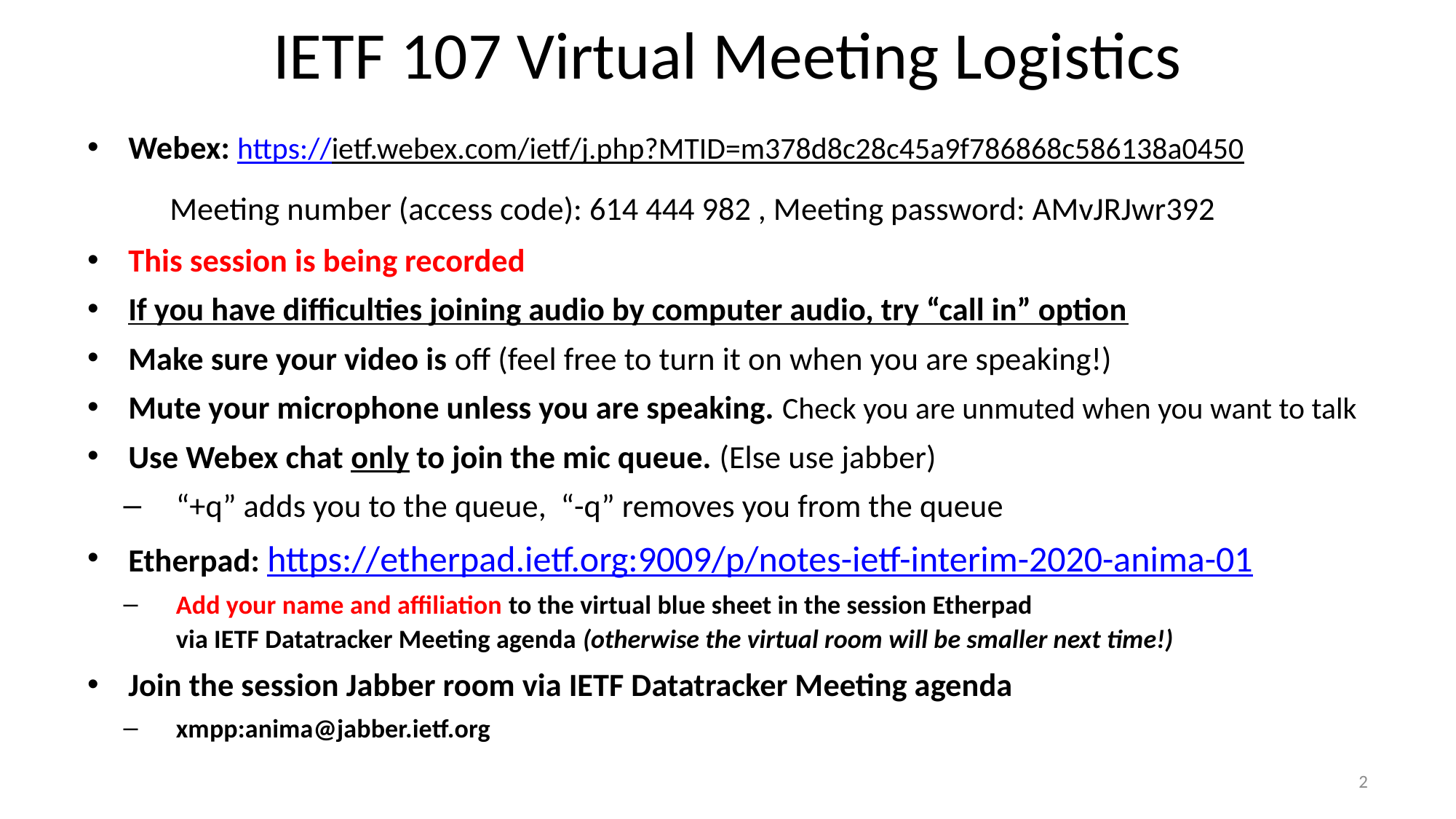

# IETF 107 Virtual Meeting Logistics
Webex: https://ietf.webex.com/ietf/j.php?MTID=m378d8c28c45a9f786868c586138a0450
      Meeting number (access code): 614 444 982 , Meeting password: AMvJRJwr392
This session is being recorded
If you have difficulties joining audio by computer audio, try “call in” option
Make sure your video is off (feel free to turn it on when you are speaking!)
Mute your microphone unless you are speaking. Check you are unmuted when you want to talk
Use Webex chat only to join the mic queue. (Else use jabber)
“+q” adds you to the queue,  “-q” removes you from the queue
Etherpad: https://etherpad.ietf.org:9009/p/notes-ietf-interim-2020-anima-01
Add your name and affiliation to the virtual blue sheet in the session Etherpad
via IETF Datatracker Meeting agenda (otherwise the virtual room will be smaller next time!)
Join the session Jabber room via IETF Datatracker Meeting agenda
xmpp:anima@jabber.ietf.org
2